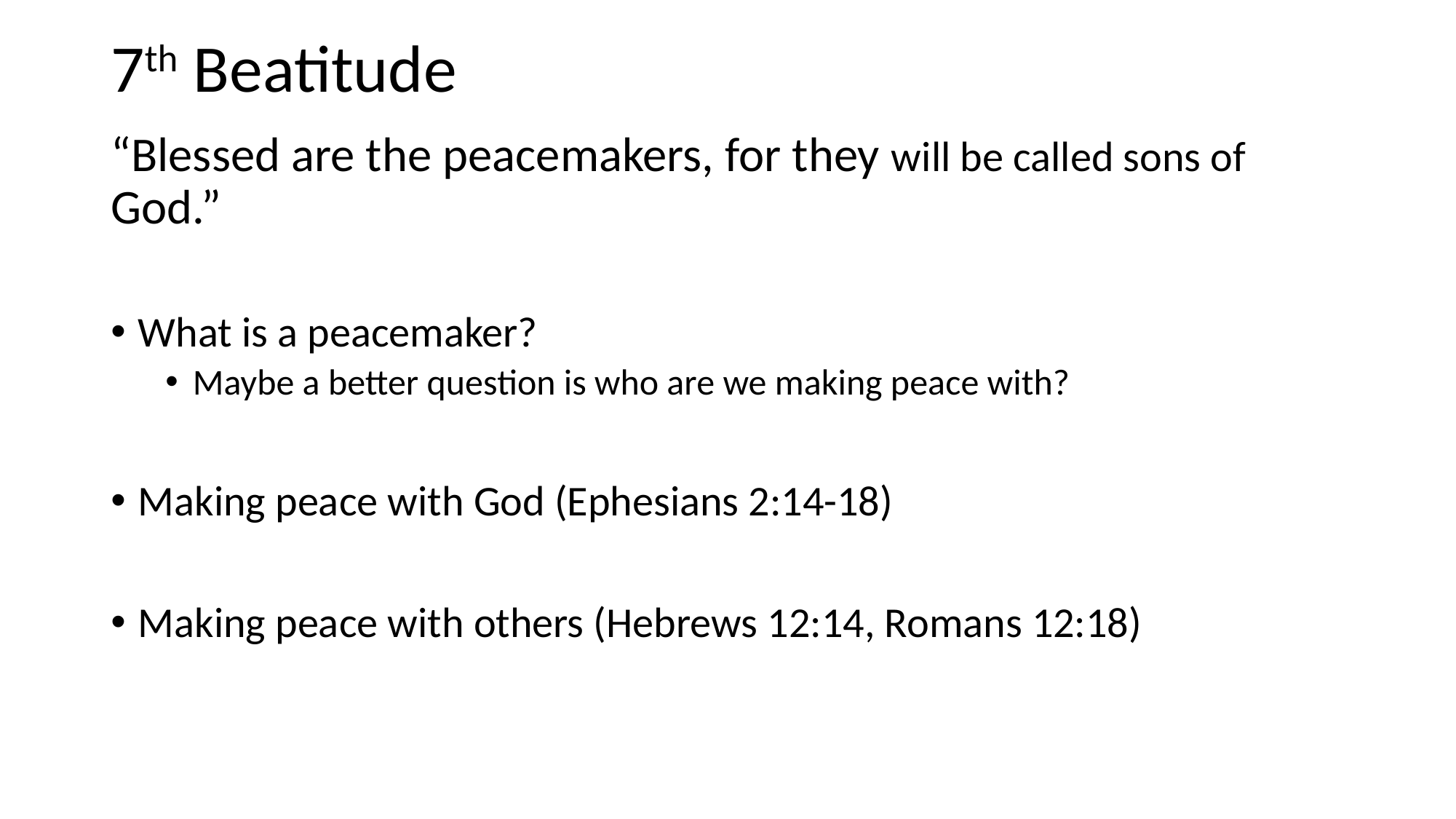

# 7th Beatitude
“Blessed are the peacemakers, for they will be called sons of God.”

What is a peacemaker?
Maybe a better question is who are we making peace with?

Making peace with God (Ephesians 2:14-18)

Making peace with others (Hebrews 12:14, Romans 12:18)